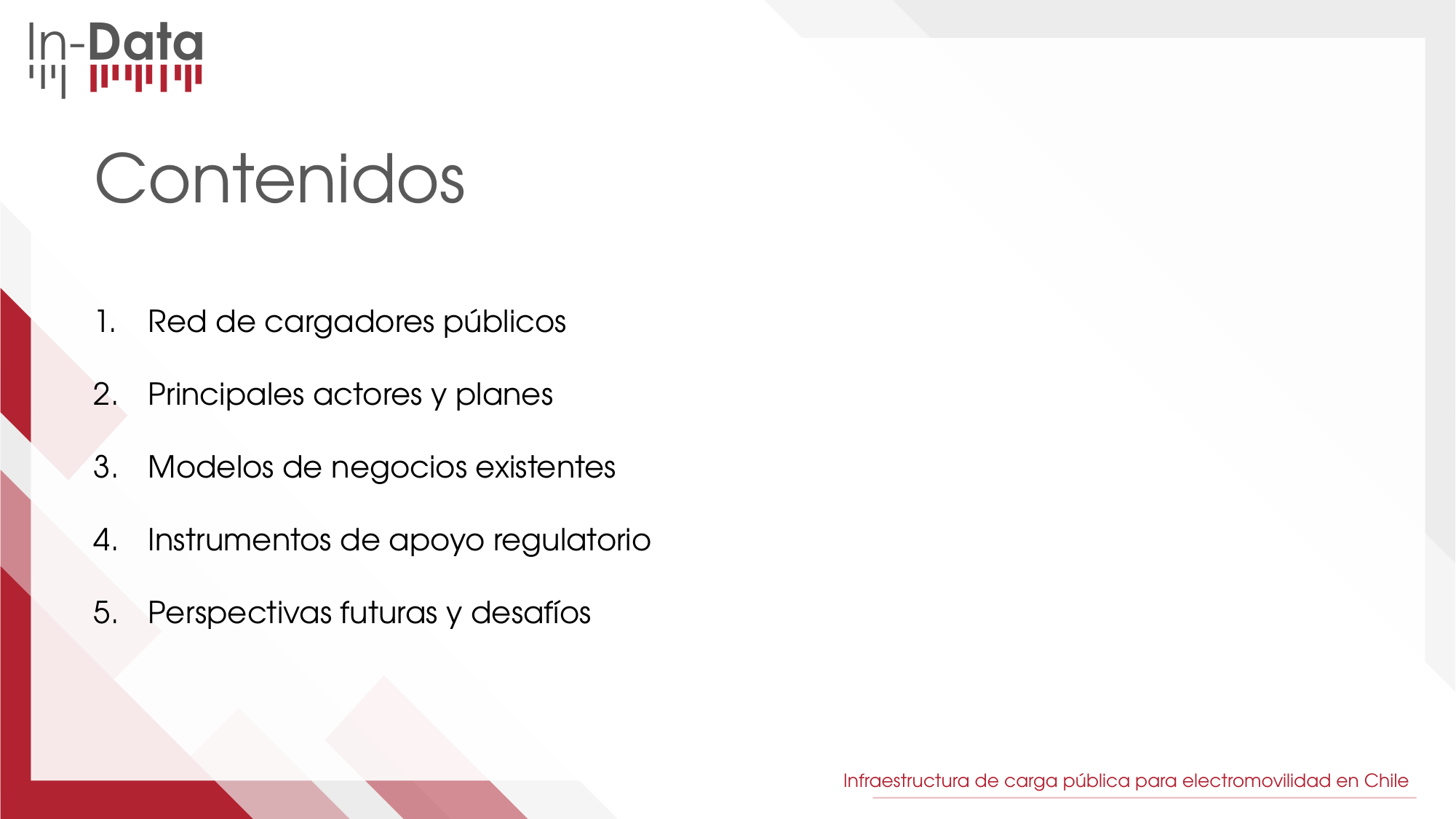

Contenidos
Red de cargadores públicos

Principales actores y planes

Modelos de negocios existentes

Instrumentos de apoyo regulatorio

Perspectivas futuras y desafíos

Infraestructura de carga pública para electromovilidad en Chile